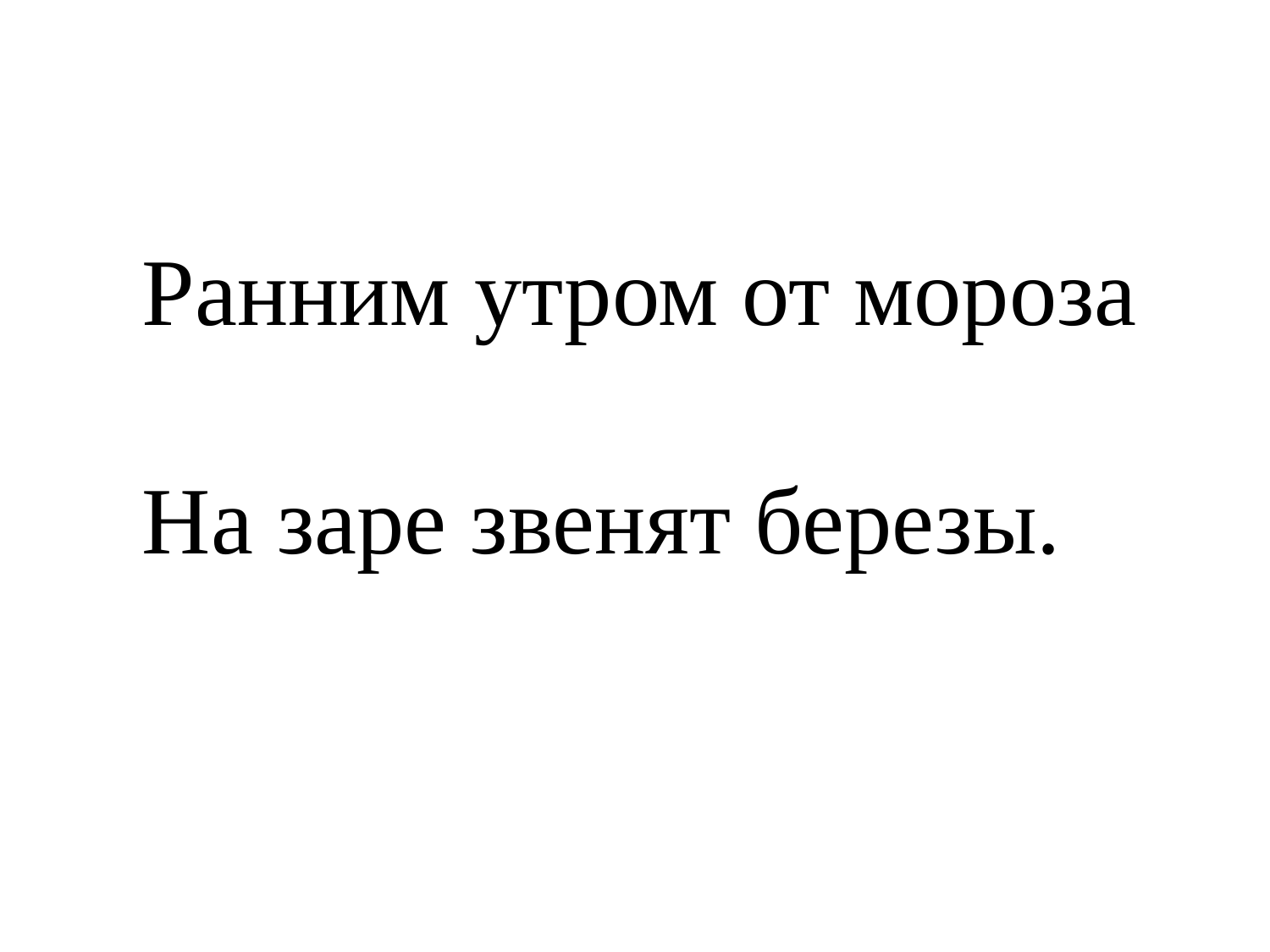

Ранним утром от мороза

На заре звенят березы.